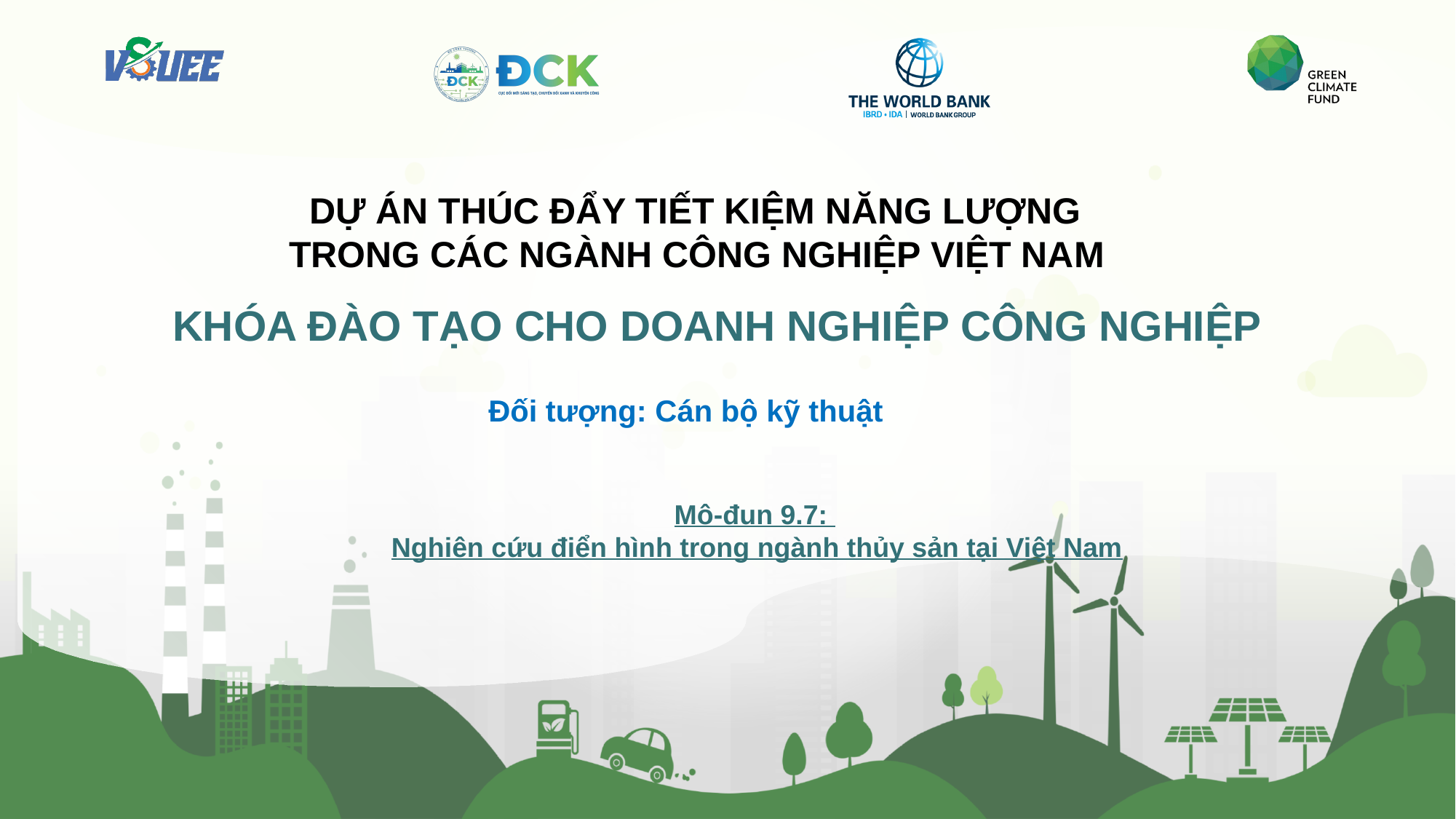

KHÓA ĐÀO TẠO CHO DOANH NGHIỆP CÔNG NGHIỆP
  DỰ ÁN THÚC ĐẨY TIẾT KIỆM NĂNG LƯỢNG
TRONG CÁC NGÀNH CÔNG NGHIỆP VIỆT NAM
Đối tượng: Cán bộ kỹ thuật
Mô-đun 9.7:
Nghiên cứu điển hình trong ngành thủy sản tại Việt Nam